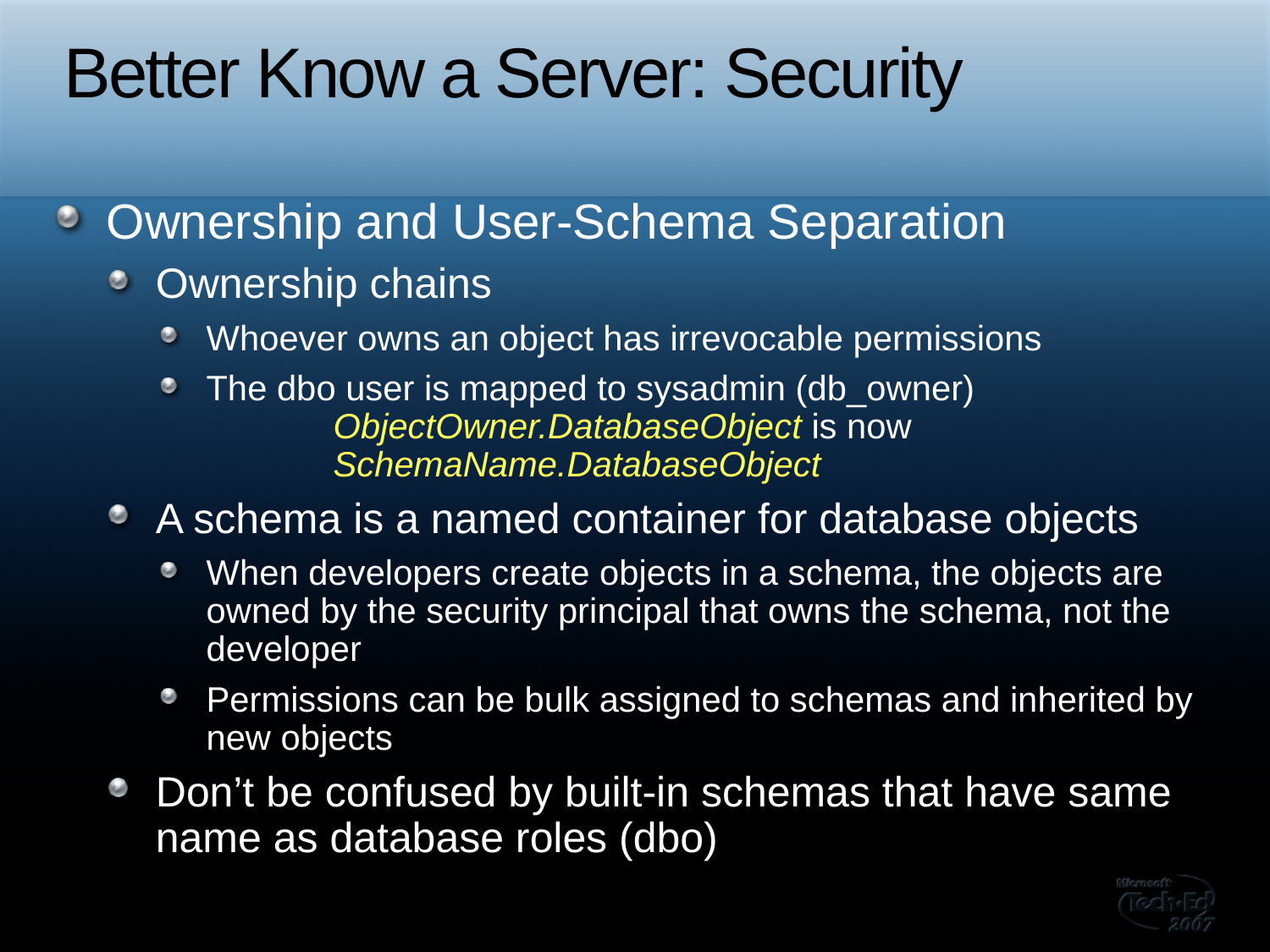

# Better Know a Server: Security
Ownership and User-Schema Separation
Ownership chains
Whoever owns an object has irrevocable permissions
The dbo user is mapped to sysadmin (db_owner)
	ObjectOwner.DatabaseObject is now
	SchemaName.DatabaseObject
A schema is a named container for database objects
When developers create objects in a schema, the objects are owned by the security principal that owns the schema, not the developer
Permissions can be bulk assigned to schemas and inherited by new objects
Don’t be confused by built-in schemas that have same name as database roles (dbo)